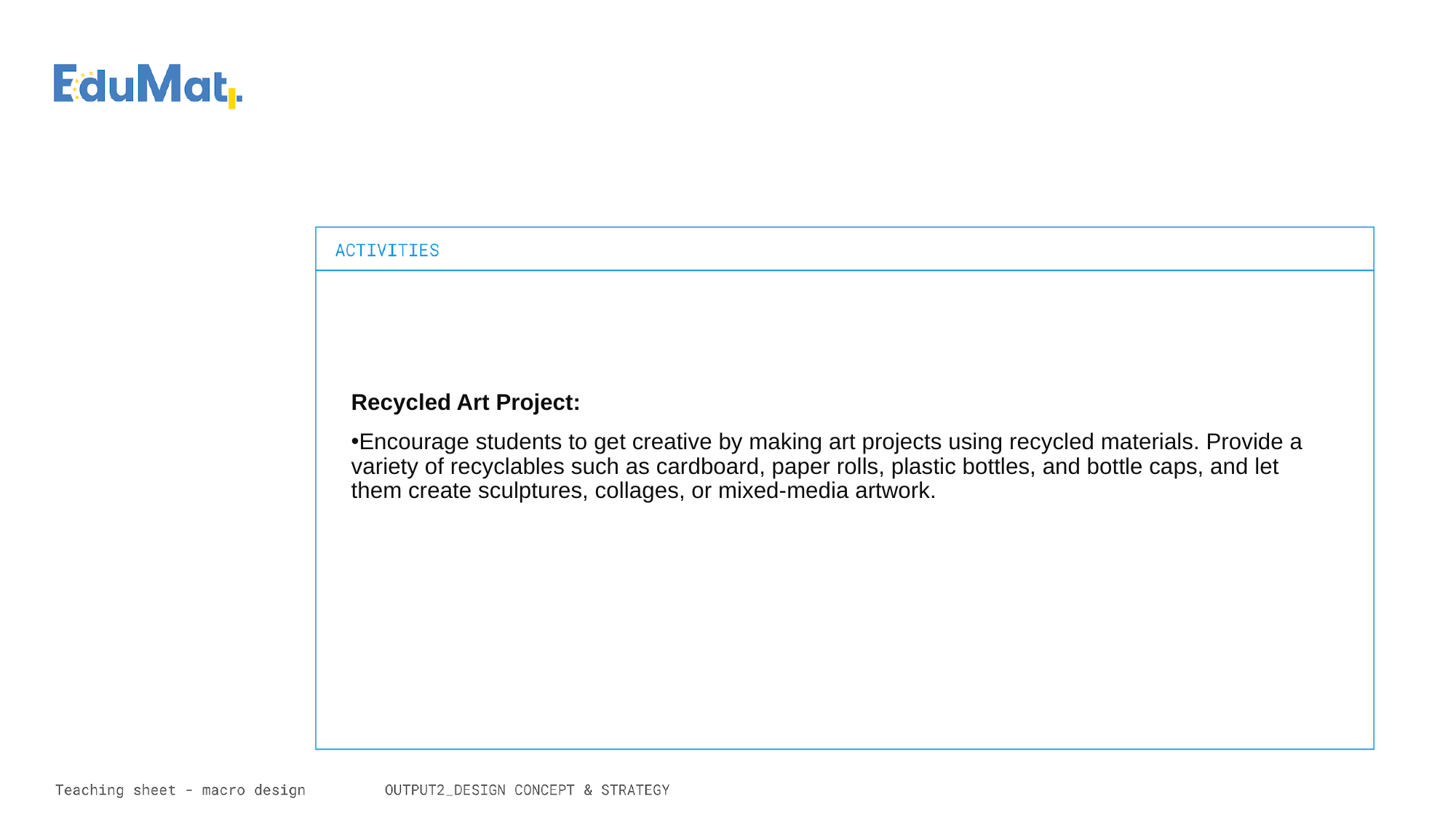

Recycled Art Project:
Encourage students to get creative by making art projects using recycled materials. Provide a variety of recyclables such as cardboard, paper rolls, plastic bottles, and bottle caps, and let them create sculptures, collages, or mixed-media artwork.